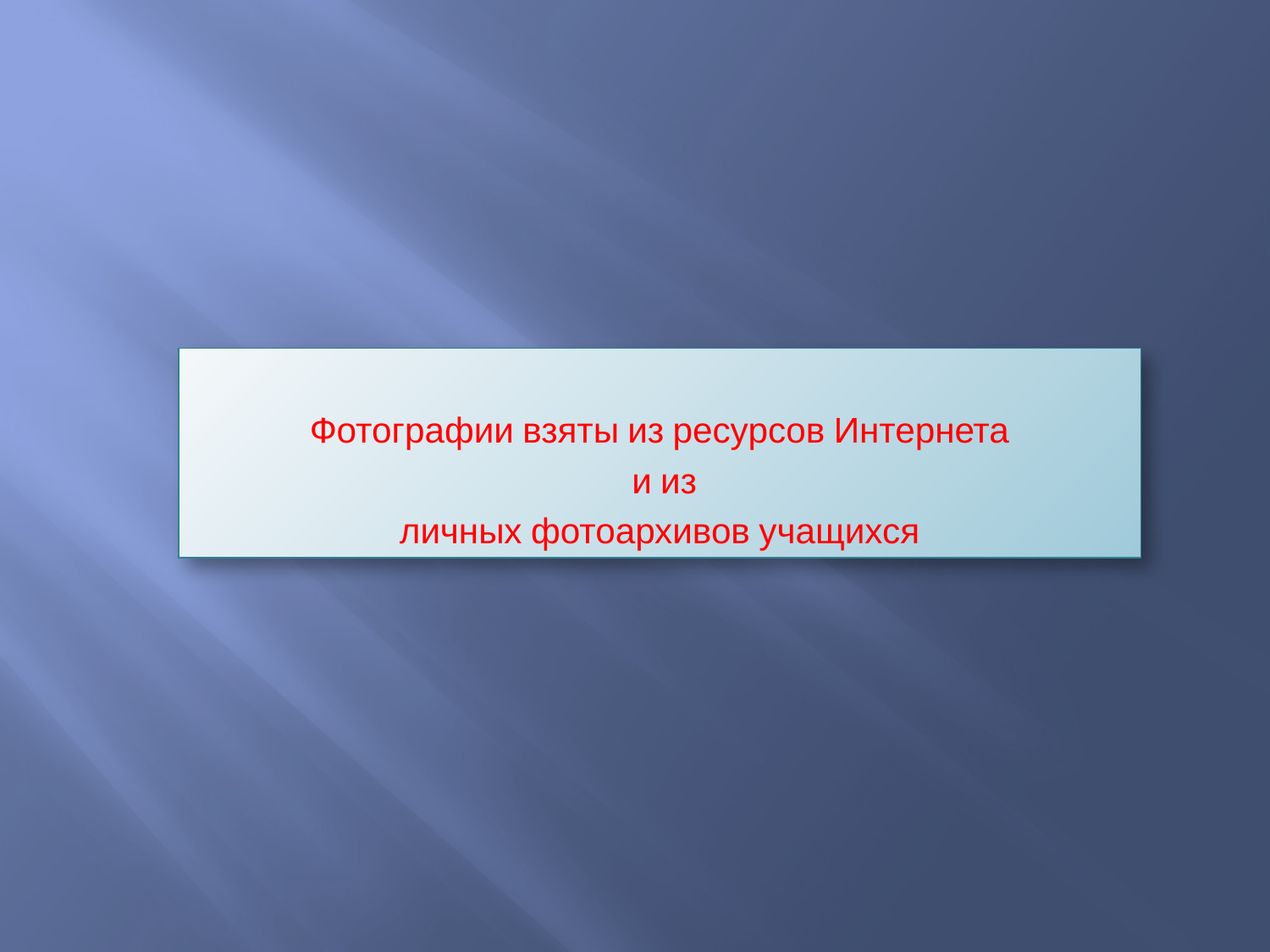

Фотографии взяты из ресурсов Интернета
 и из
личных фотоархивов учащихся